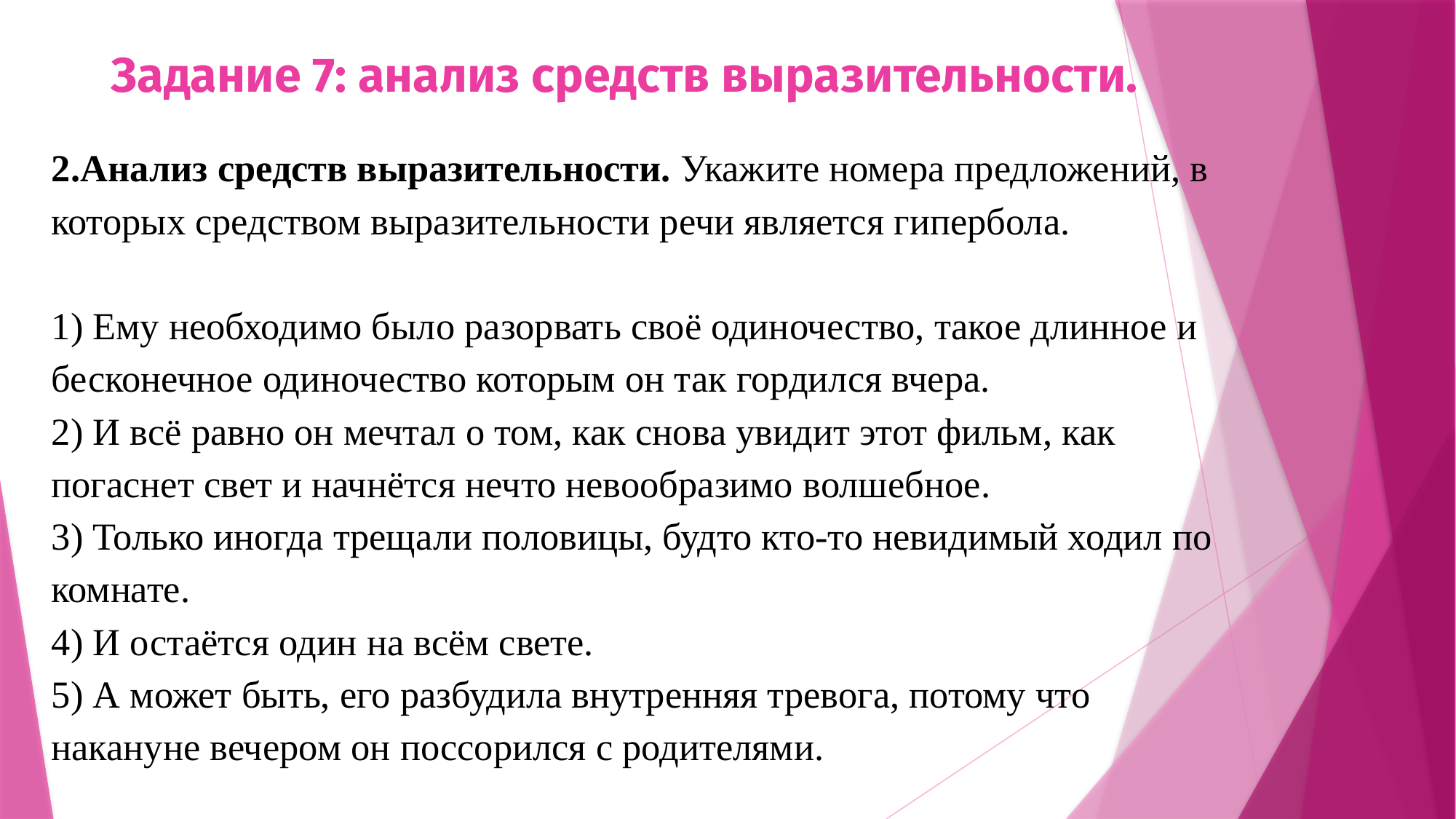

# Задание 7: анализ средств выразительности.
2.Анализ средств выразительности. Укажите номера предложений, в которых средством выразительности речи является гипербола. 
1) Ему необходимо было разорвать своё одиночество, такое длинное и бесконечное одиночество которым он так гордился вчера. 
2) И всё равно он мечтал о том, как снова увидит этот фильм, как погаснет свет и начнётся нечто невообразимо волшебное. 
3) Только иногда трещали половицы, будто кто-то невидимый ходил по комнате. 
4) И остаётся один на всём свете. 
5) А может быть, его разбудила внутренняя тревога, потому что накануне вечером он поссорился с родителями.